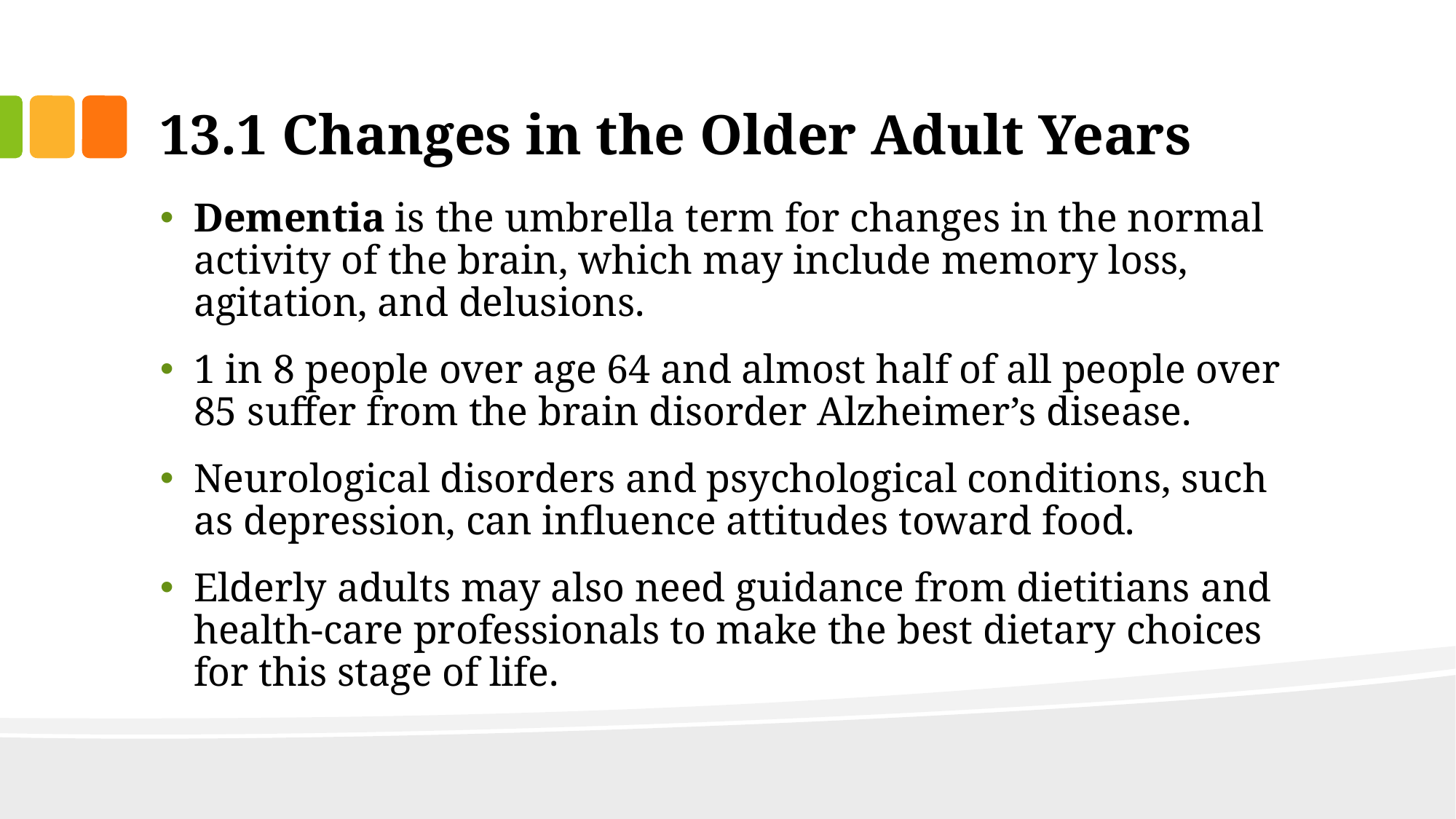

# 13.1 Changes in the Older Adult Years
Dementia is the umbrella term for changes in the normal activity of the brain, which may include memory loss, agitation, and delusions.
1 in 8 people over age 64 and almost half of all people over 85 suffer from the brain disorder Alzheimer’s disease.
Neurological disorders and psychological conditions, such as depression, can influence attitudes toward food.
Elderly adults may also need guidance from dietitians and health-care professionals to make the best dietary choices for this stage of life.